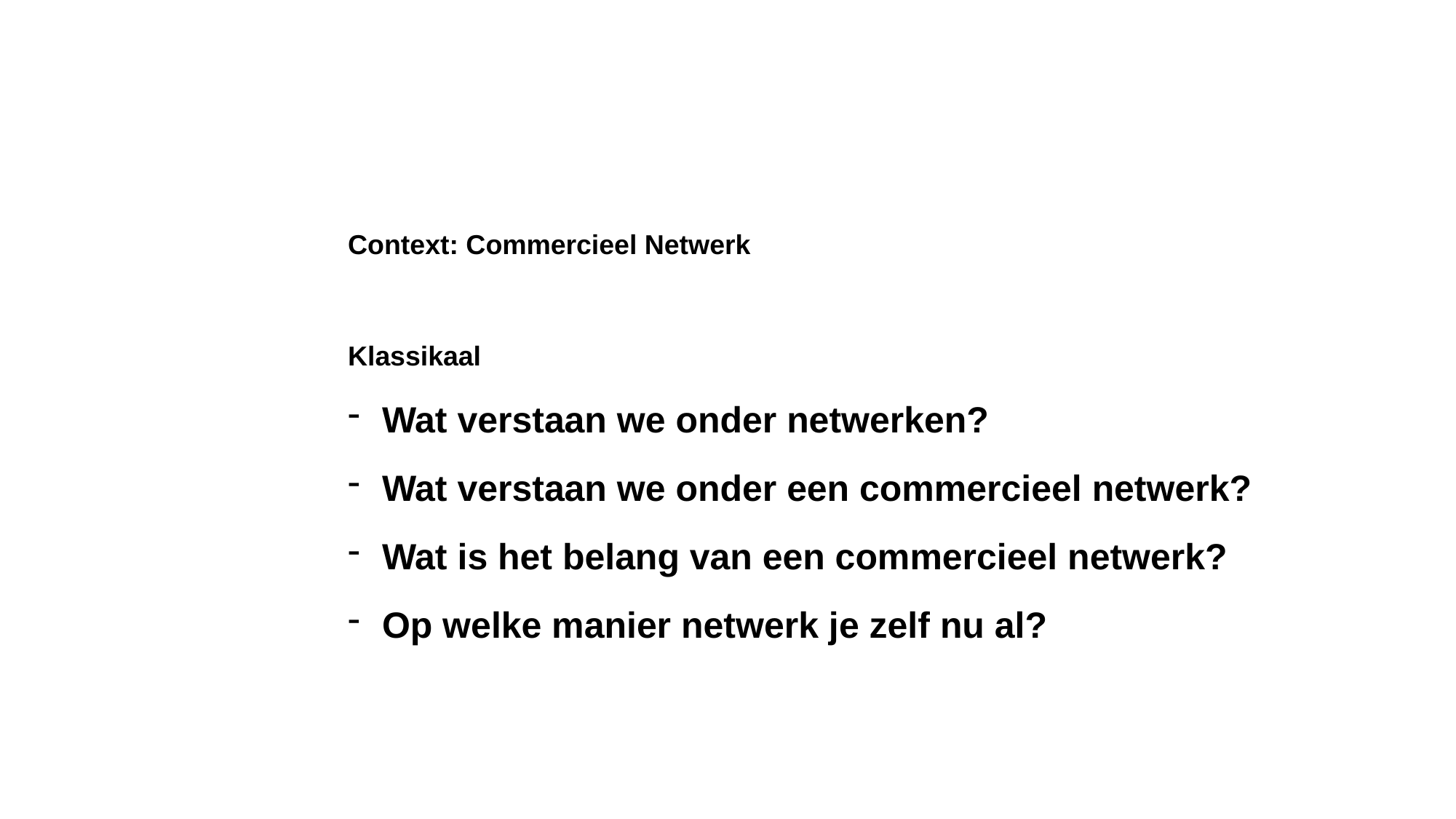

Context: Commercieel Netwerk

Klassikaal
Wat verstaan we onder netwerken?
Wat verstaan we onder een commercieel netwerk?
Wat is het belang van een commercieel netwerk?
Op welke manier netwerk je zelf nu al?